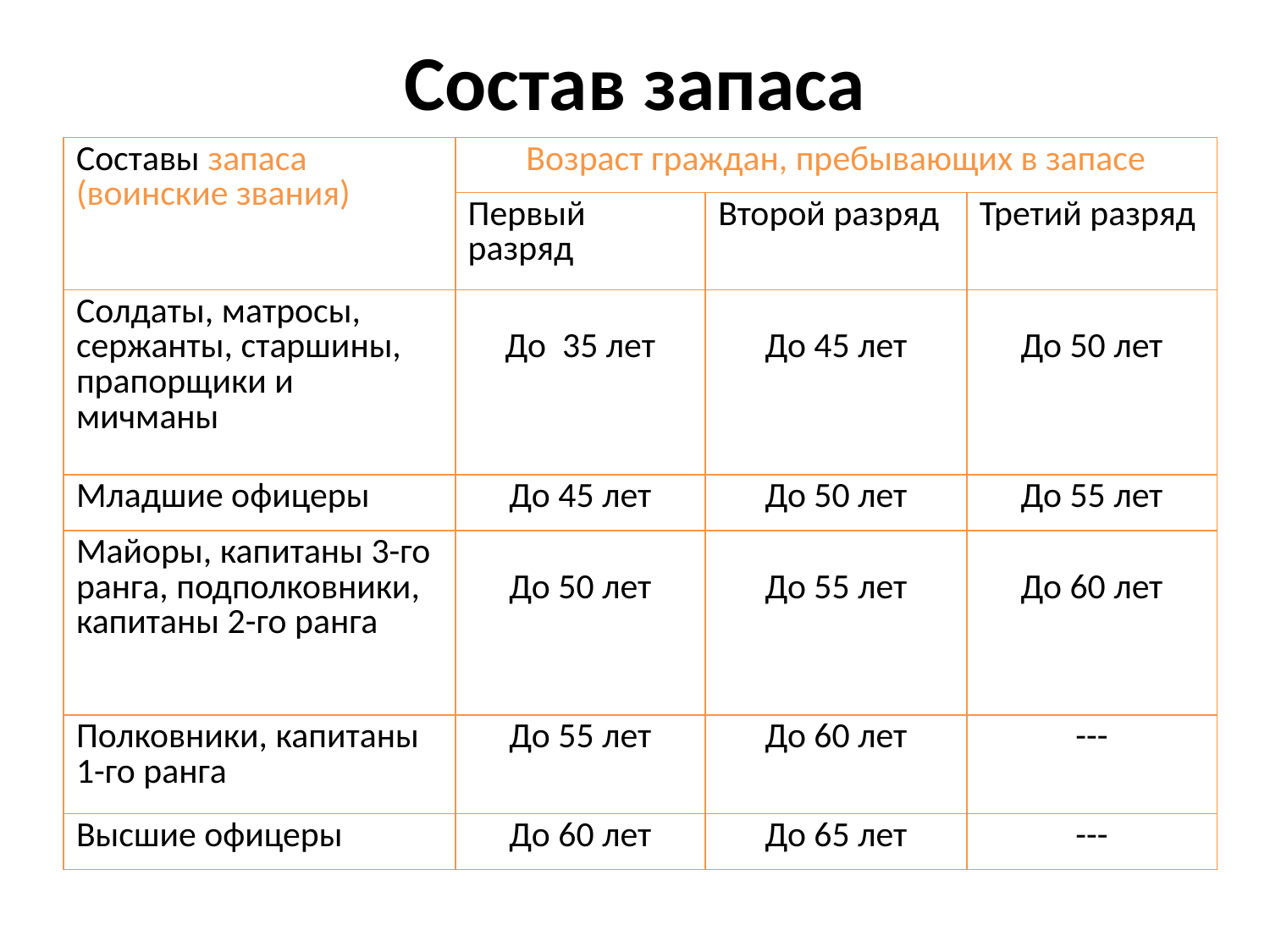

# Состав запаса
| Составы запаса (воинские звания) | Возраст граждан, пребывающих в запасе |  |  |
| --- | --- | --- | --- |
|  | Первый разряд | Второй разряд | Третий разряд |
| Солдаты, матросы, сержанты, старшины, прапорщики и мичманы | До 35 лет | До 45 лет | До 50 лет |
| Младшие офицеры | До 45 лет | До 50 лет | До 55 лет |
| Майоры, капитаны 3-го ранга, подполковники, капитаны 2-го ранга | До 50 лет | До 55 лет | До 60 лет |
| Полковники, капитаны 1-го ранга | До 55 лет | До 60 лет | --- |
| Высшие офицеры | До 60 лет | До 65 лет | --- |